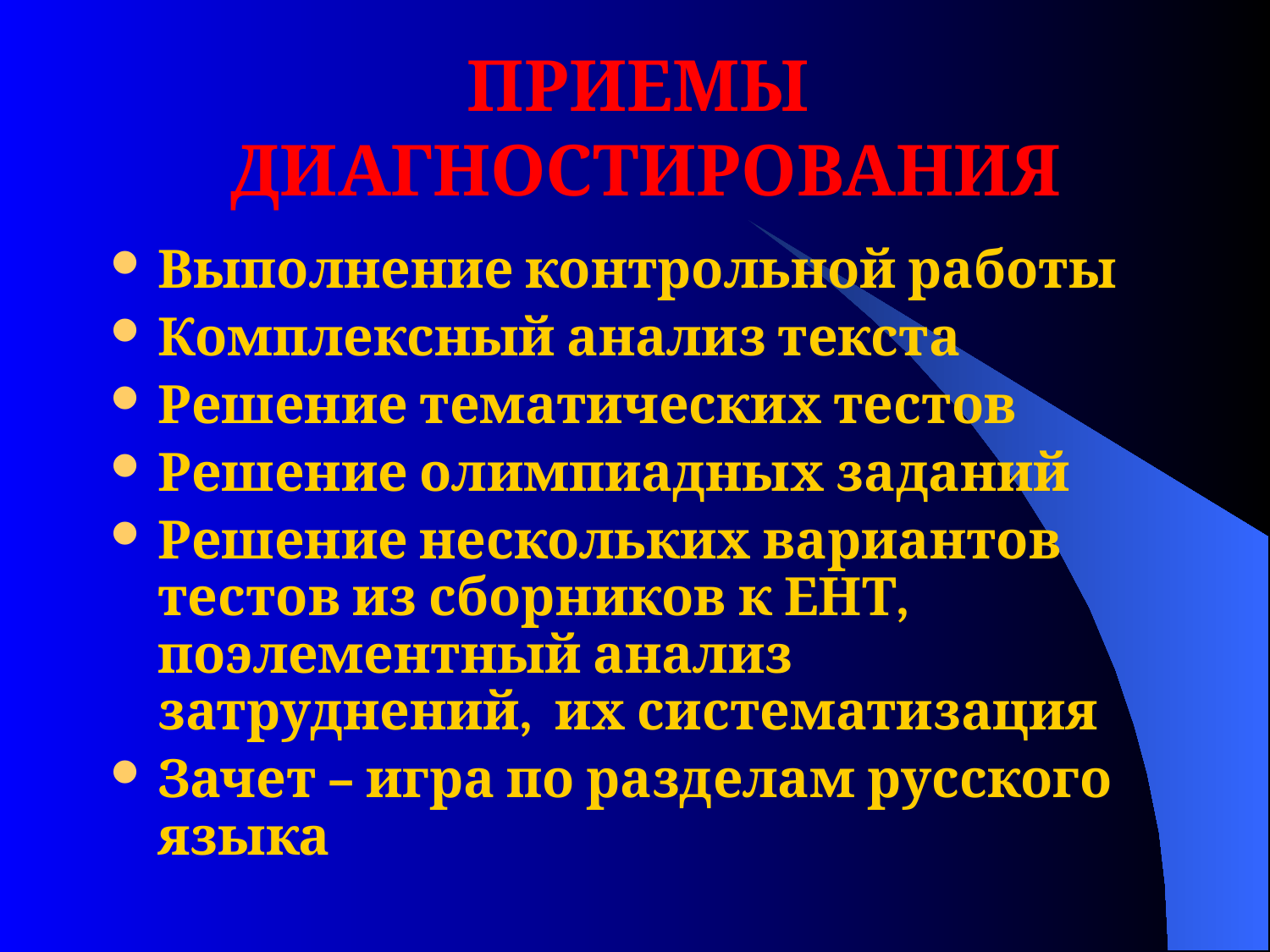

# ПРИЕМЫ  ДИАГНОСТИРОВАНИЯ
Выполнение контрольной работы
Комплексный анализ текста
Решение тематических тестов
Решение олимпиадных заданий
Решение нескольких вариантов  тестов из сборников к ЕНТ, поэлементный анализ затруднений,  их систематизация
Зачет – игра по разделам русского языка